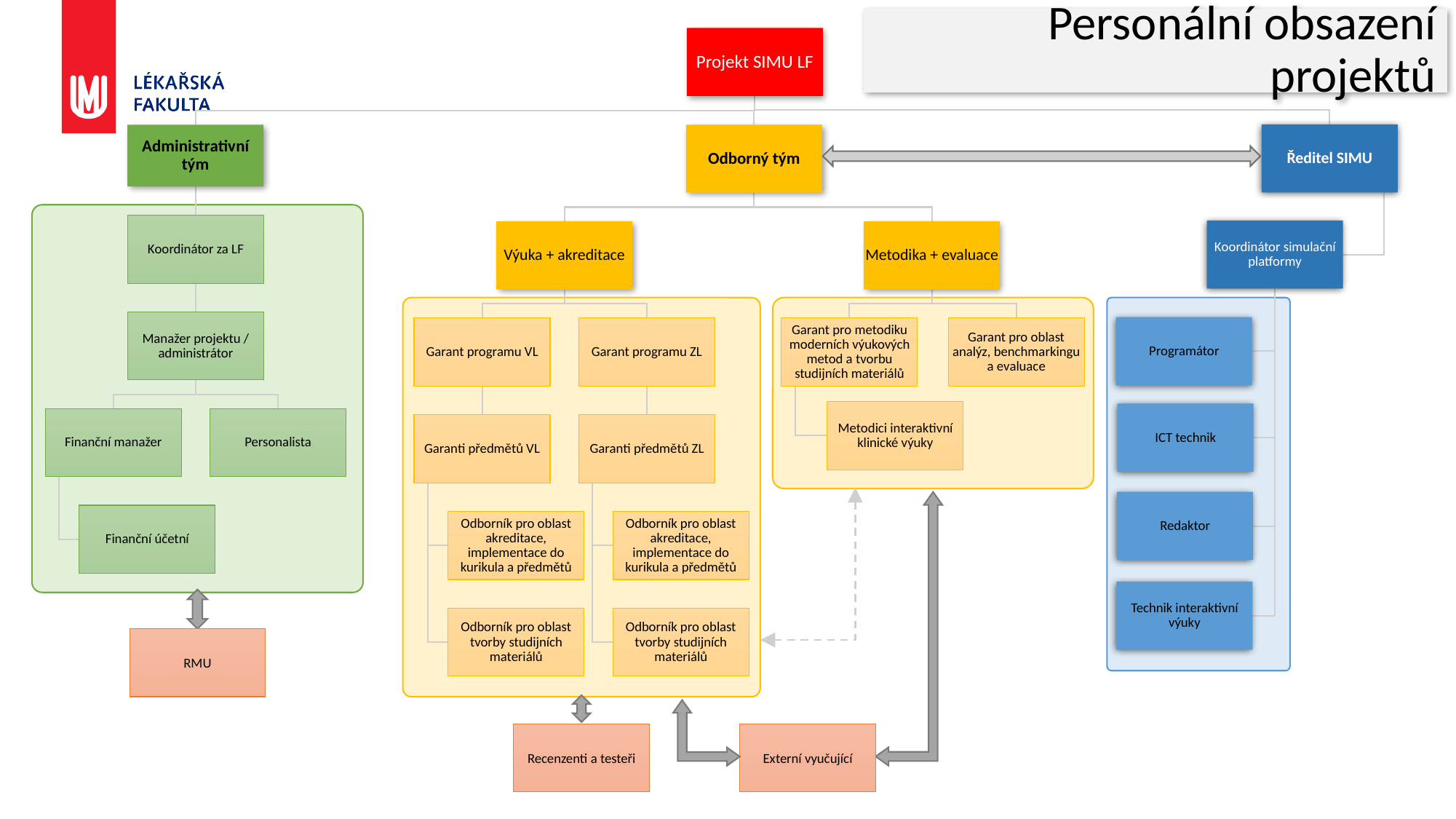

# Personální obsazení projektů
Projekt SIMU LF
Administrativní tým
Koordinátor za LF
Manažer projektu / administrátor
Finanční manažer
Finanční účetní
Personalista
Odborný tým
Výuka + akreditace
Garant programu VL
Garanti předmětů VL
Odborník pro oblast akreditace, implementace do kurikula a předmětů
Odborník pro oblast tvorby studijních materiálů
Garant programu ZL
Garanti předmětů ZL
Odborník pro oblast akreditace, implementace do kurikula a předmětů
Odborník pro oblast tvorby studijních materiálů
Metodika + evaluace
Garant pro metodiku moderních výukových metod a tvorbu studijních materiálů
Metodici interaktivní klinické výuky
Garant pro oblast analýz, benchmarkingu a evaluace
Ředitel SIMU
Koordinátor simulační platformy
Programátor
ICT technik
Redaktor
Technik interaktivní výuky

RMU

Recenzenti a testeři
Externí vyučující